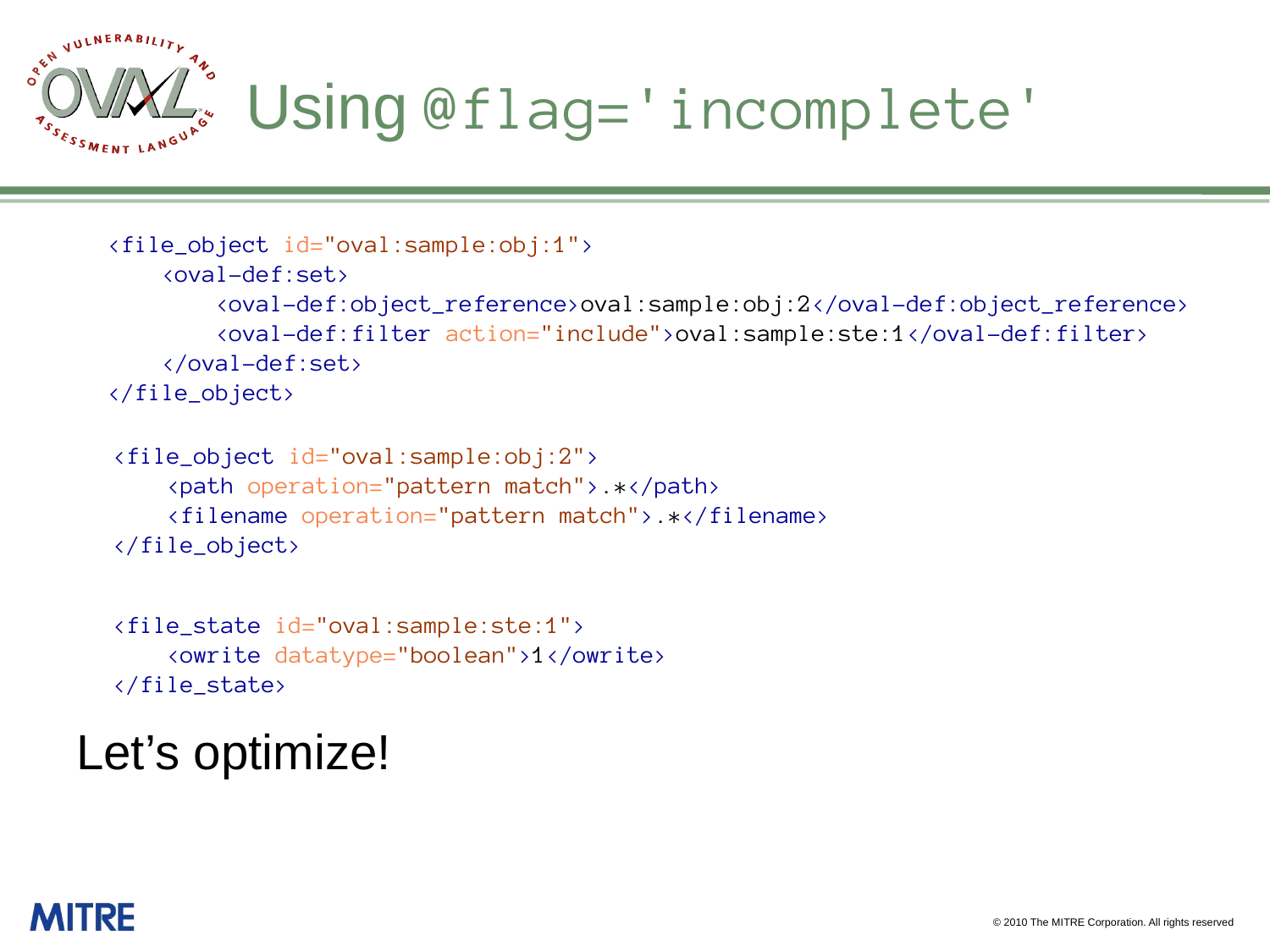

# Using @flag='incomplete'
<file_object id="oval:sample:obj:1">
    <oval-def:set>
        <oval-def:object_reference>oval:sample:obj:2</oval-def:object_reference>
        <oval-def:filter action="include">oval:sample:ste:1</oval-def:filter>
    </oval-def:set>
</file_object>

Let’s optimize!
<file_object id="oval:sample:obj:2">
    <path operation="pattern match">.*</path>
    <filename operation="pattern match">.*</filename>
</file_object>
<file_state id="oval:sample:ste:1">
    <owrite datatype="boolean">1</owrite>
</file_state>